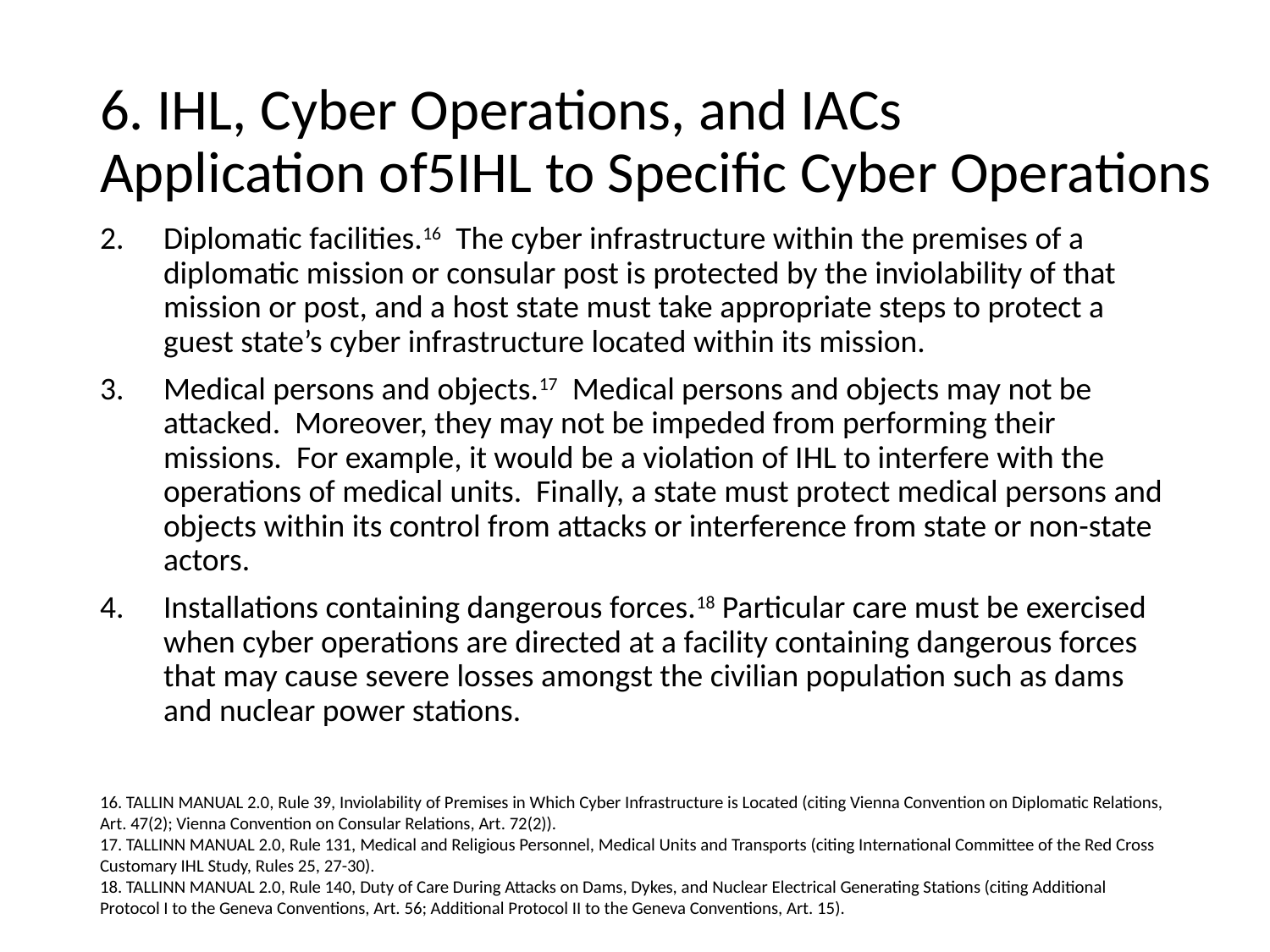

# 6. IHL, Cyber Operations, and IACs Application of5IHL to Specific Cyber Operations
Diplomatic facilities.16  The cyber infrastructure within the premises of a diplomatic mission or consular post is protected by the inviolability of that mission or post, and a host state must take appropriate steps to protect a guest state’s cyber infrastructure located within its mission.
Medical persons and objects.17  Medical persons and objects may not be attacked.  Moreover, they may not be impeded from performing their missions.  For example, it would be a violation of IHL to interfere with the operations of medical units.  Finally, a state must protect medical persons and objects within its control from attacks or interference from state or non-state actors.
Installations containing dangerous forces.18 Particular care must be exercised when cyber operations are directed at a facility containing dangerous forces that may cause severe losses amongst the civilian population such as dams and nuclear power stations.

16. TALLIN MANUAL 2.0, Rule 39, Inviolability of Premises in Which Cyber Infrastructure is Located (citing Vienna Convention on Diplomatic Relations, Art. 47(2); Vienna Convention on Consular Relations, Art. 72(2)).
17. TALLINN MANUAL 2.0, Rule 131, Medical and Religious Personnel, Medical Units and Transports (citing International Committee of the Red Cross Customary IHL Study, Rules 25, 27-30).
18. TALLINN MANUAL 2.0, Rule 140, Duty of Care During Attacks on Dams, Dykes, and Nuclear Electrical Generating Stations (citing Additional Protocol I to the Geneva Conventions, Art. 56; Additional Protocol II to the Geneva Conventions, Art. 15).